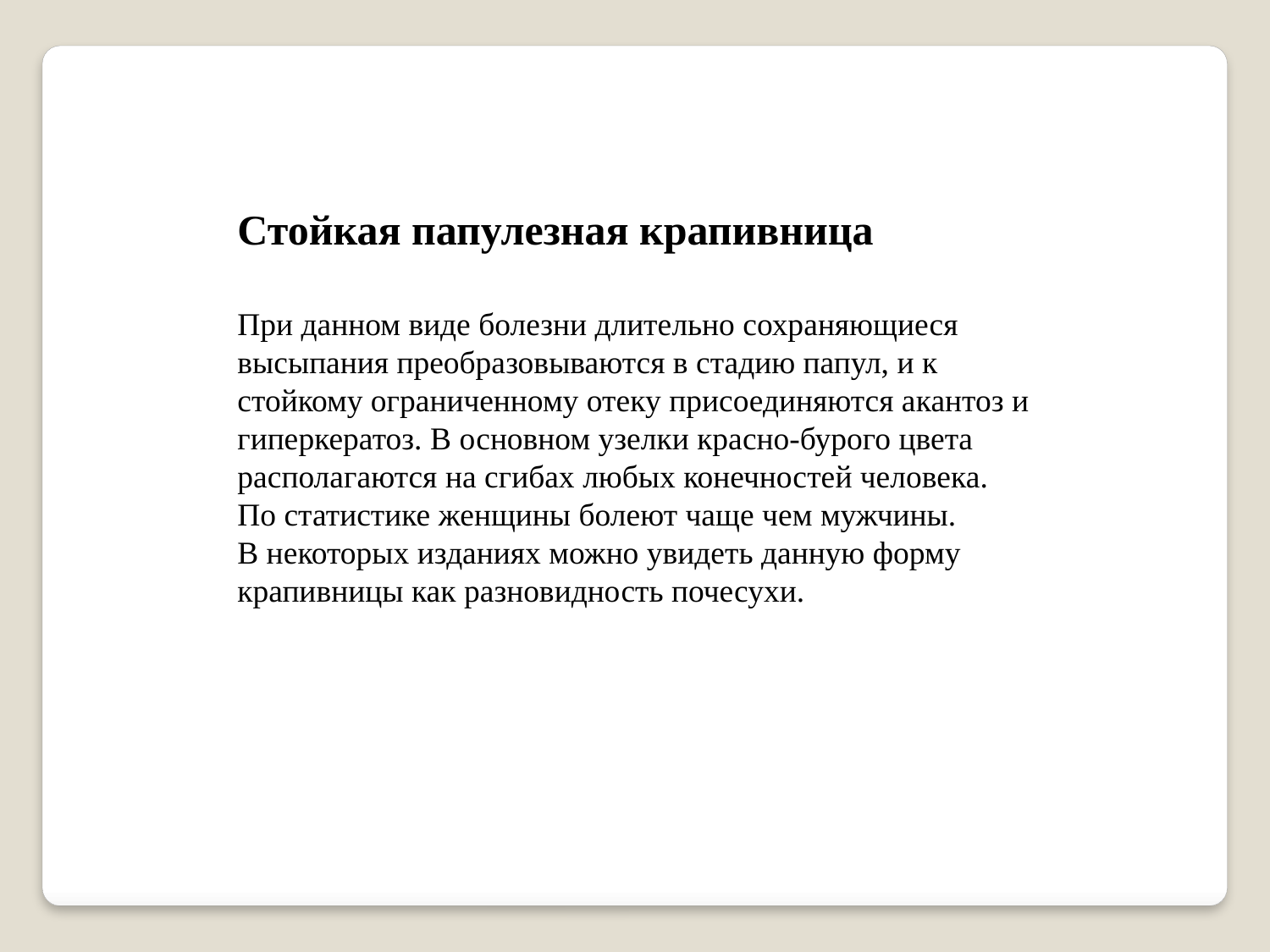

Стойкая папулезная крапивница

При данном виде болезни длительно сохраняющиеся высыпания преобразовываются в стадию папул, и к стойкому ограниченному отеку присоединяются акантоз и гиперкератоз. В основном узелки красно-бурого цвета располагаются на сгибах любых конечностей человека. По статистике женщины болеют чаще чем мужчины.
В некоторых изданиях можно увидеть данную форму крапивницы как разновидность почесухи.